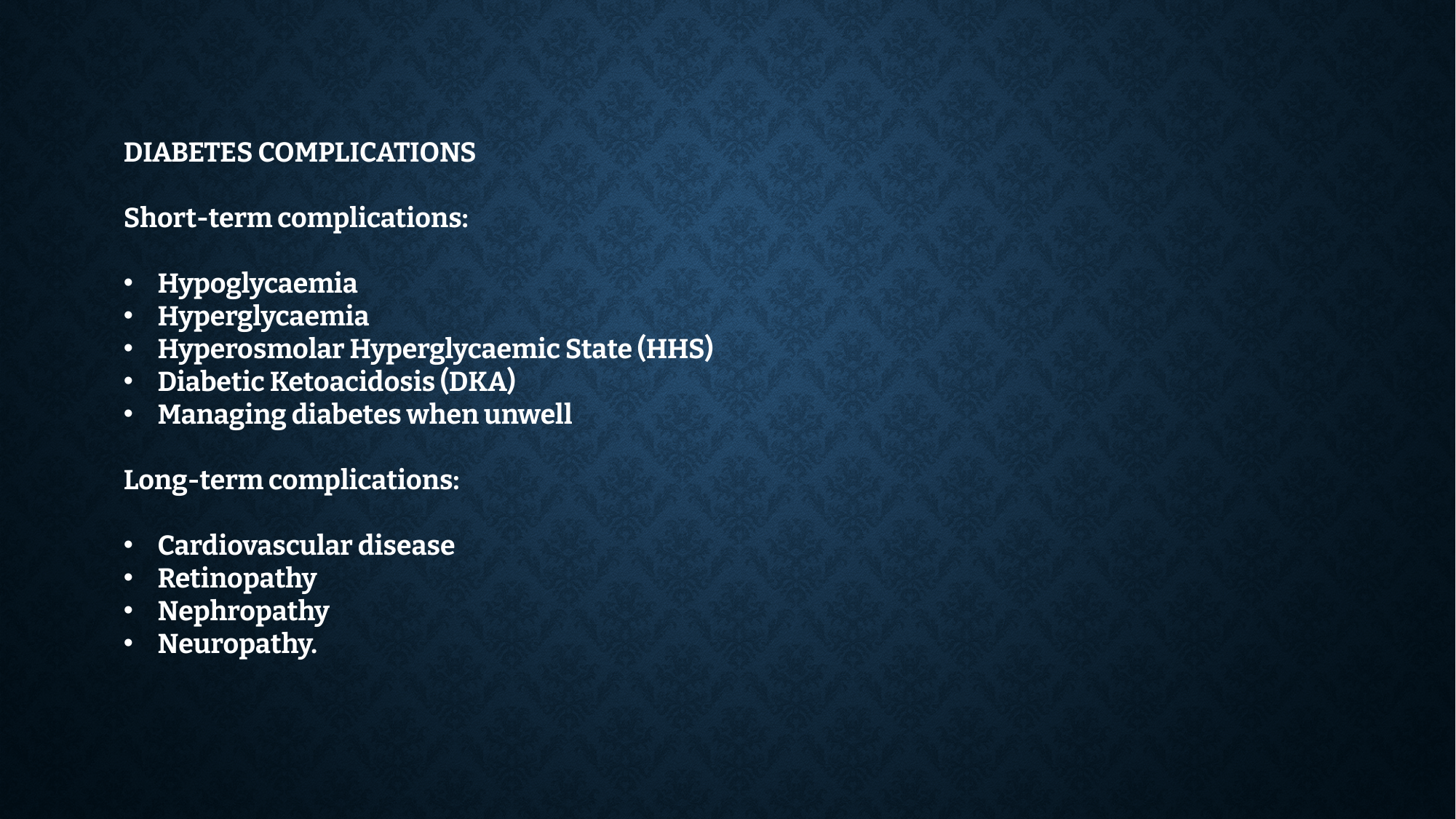

DIABETES COMPLICATIONS

Short-term complications:

Hypoglycaemia
Hyperglycaemia
Hyperosmolar Hyperglycaemic State (HHS)
Diabetic Ketoacidosis (DKA)
Managing diabetes when unwell

Long-term complications:

Cardiovascular disease
Retinopathy
Nephropathy
Neuropathy.